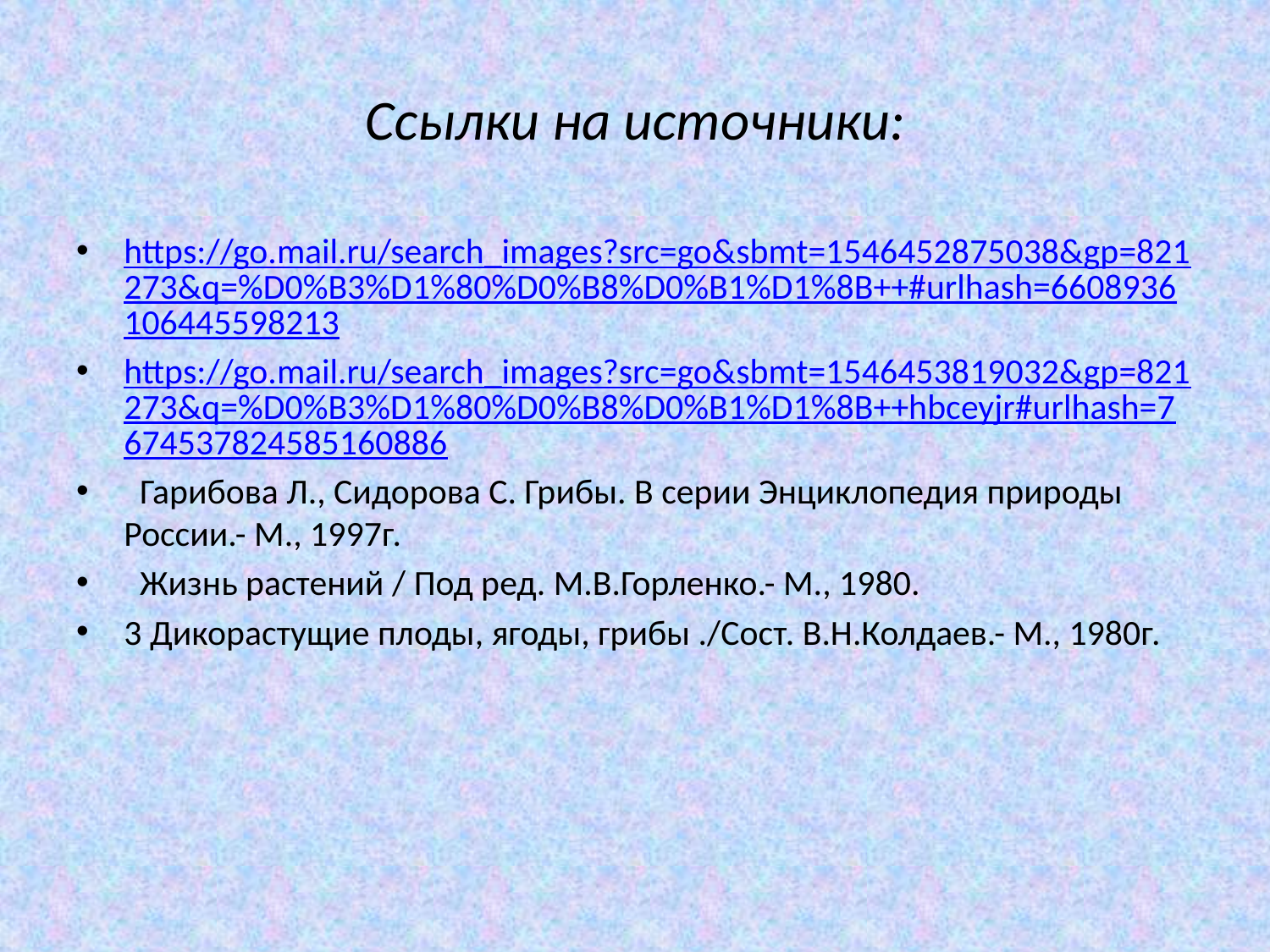

# Ссылки на источники:
https://go.mail.ru/search_images?src=go&sbmt=1546452875038&gp=821273&q=%D0%B3%D1%80%D0%B8%D0%B1%D1%8B++#urlhash=6608936106445598213
https://go.mail.ru/search_images?src=go&sbmt=1546453819032&gp=821273&q=%D0%B3%D1%80%D0%B8%D0%B1%D1%8B++hbceyjr#urlhash=7674537824585160886
  Гарибова Л., Сидорова С. Грибы. В серии Энциклопедия природы России.- М., 1997г.
  Жизнь растений / Под ред. М.В.Горленко.- М., 1980.
3 Дикорастущие плоды, ягоды, грибы ./Сост. В.Н.Колдаев.- М., 1980г.